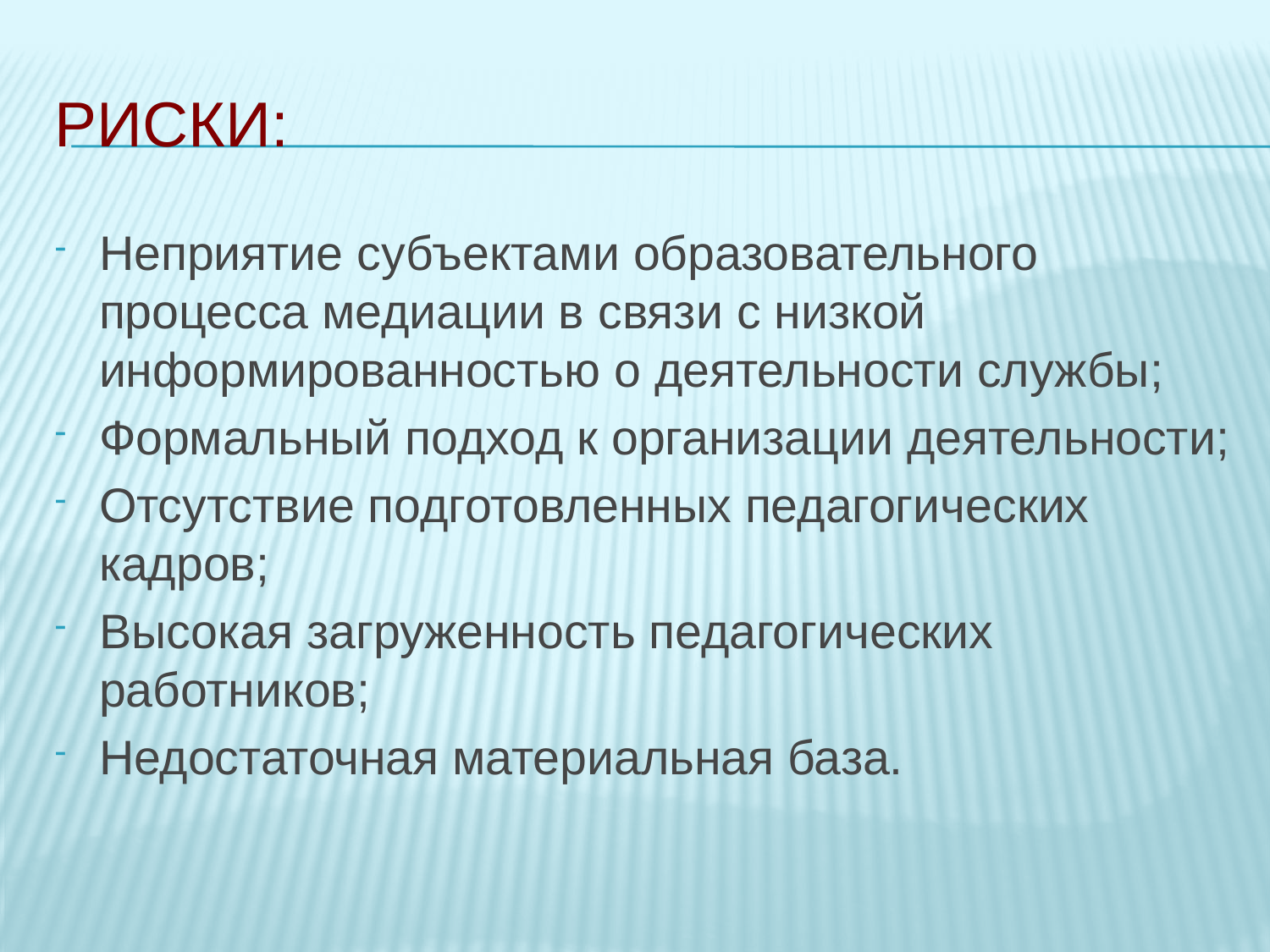

# Риски:
Неприятие субъектами образовательного процесса медиации в связи с низкой информированностью о деятельности службы;
Формальный подход к организации деятельности;
Отсутствие подготовленных педагогических кадров;
Высокая загруженность педагогических работников;
Недостаточная материальная база.